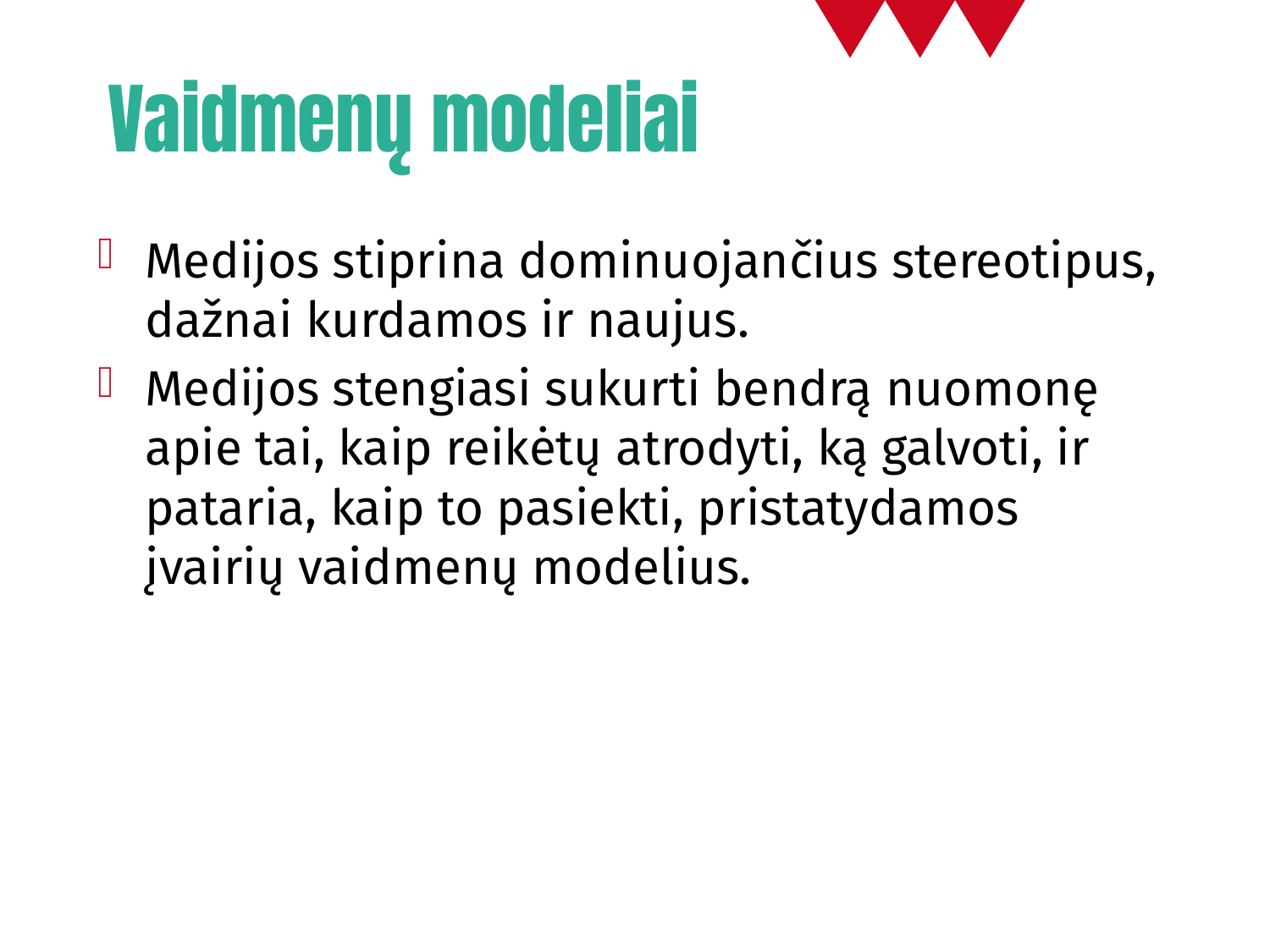

# Vaidmenų modeliai
Medijos stiprina dominuojančius stereotipus, dažnai kurdamos ir naujus.
Medijos stengiasi sukurti bendrą nuomonę apie tai, kaip reikėtų atrodyti, ką galvoti, ir pataria, kaip to pasiekti, pristatydamos įvairių vaidmenų modelius.